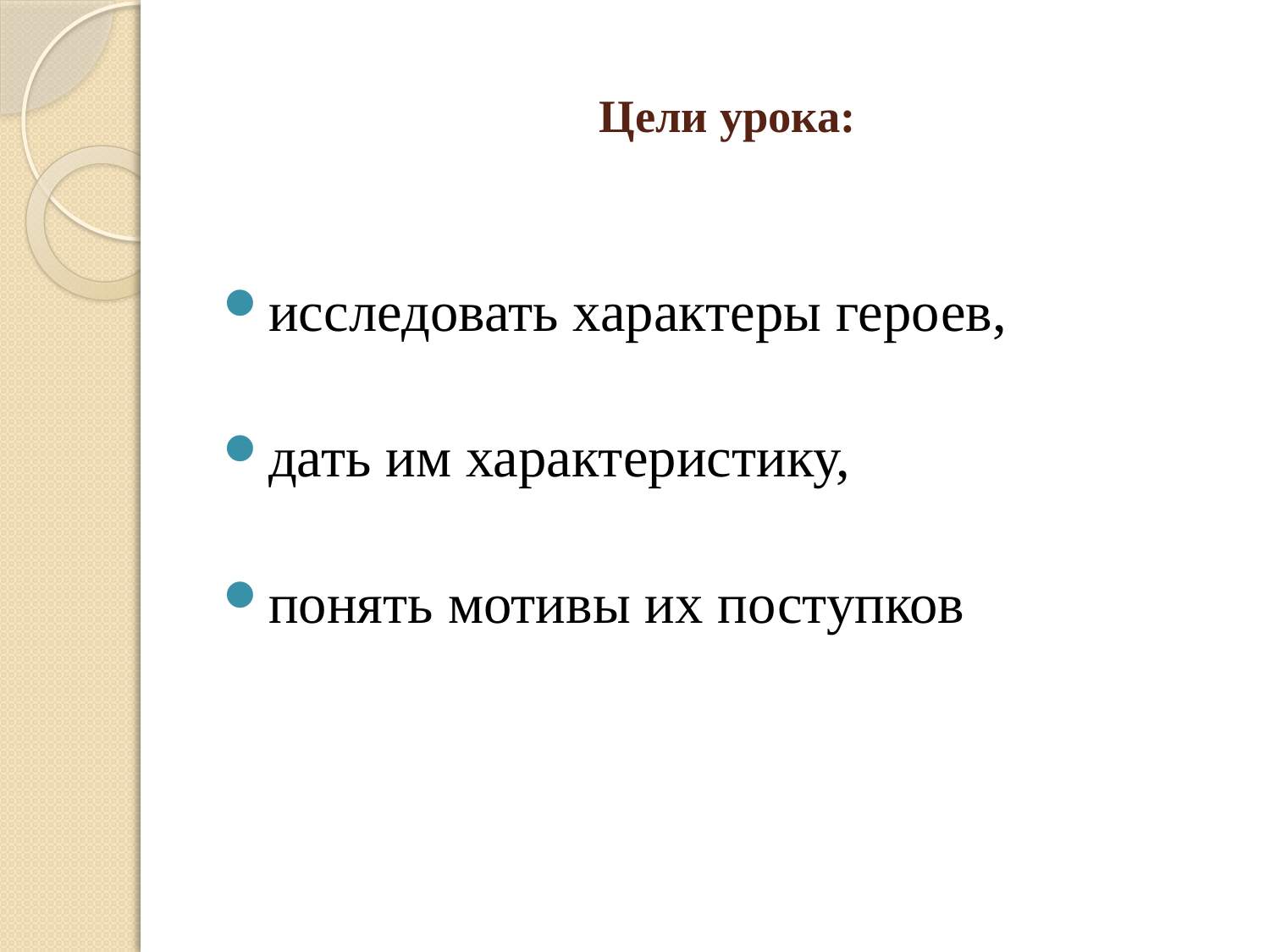

# Цели урока:
исследовать характеры героев,
дать им характеристику,
понять мотивы их поступков